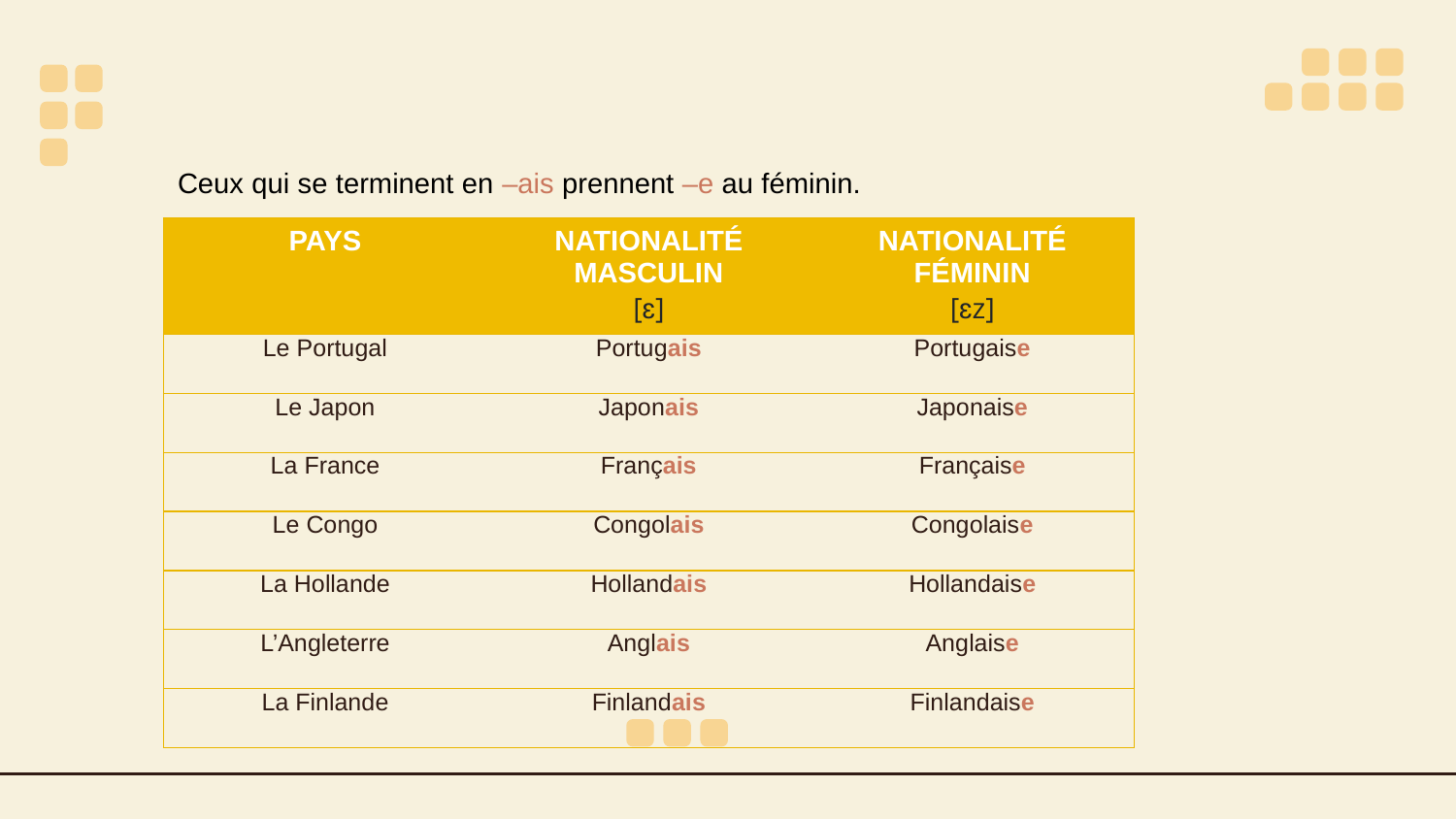

Ceux qui se terminent en –ais prennent –e au féminin.
| PAYS | NATIONALITÉ MASCULIN [ɛ] | NATIONALITÉ FÉMININ [ɛz] |
| --- | --- | --- |
| Le Portugal | Portugais | Portugaise |
| Le Japon | Japonais | Japonaise |
| La France | Français | Française |
| Le Congo | Congolais | Congolaise |
| La Hollande | Hollandais | Hollandaise |
| L’Angleterre | Anglais | Anglaise |
| La Finlande | Finlandais | Finlandaise |